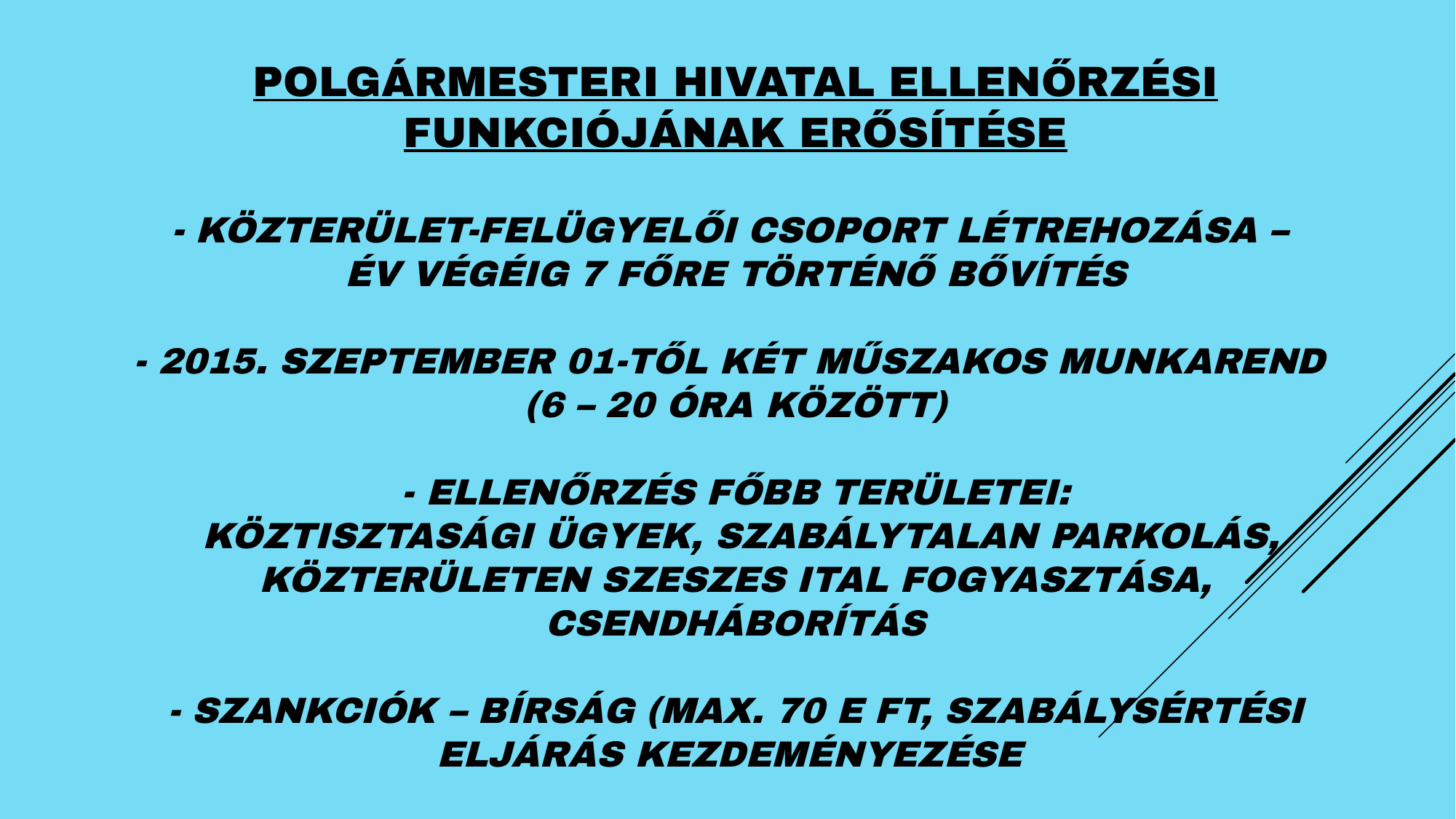

# Polgármesteri Hivatal ellenőrzési funkciójának erősítése - közterület-felügyelői csoport létrehozása – év végéig 7 főre történő bővítés - 2015. szeptember 01-től két műszakos munkarend (6 – 20 óra között) - Ellenőrzés főbb területei: köztisztasági ügyek, szabálytalan parkolás, közterületen szeszes ital fogyasztása, csendháborítás - szankciók – bírság (max. 70 e Ft, szabálysértési eljárás kezdeményezése